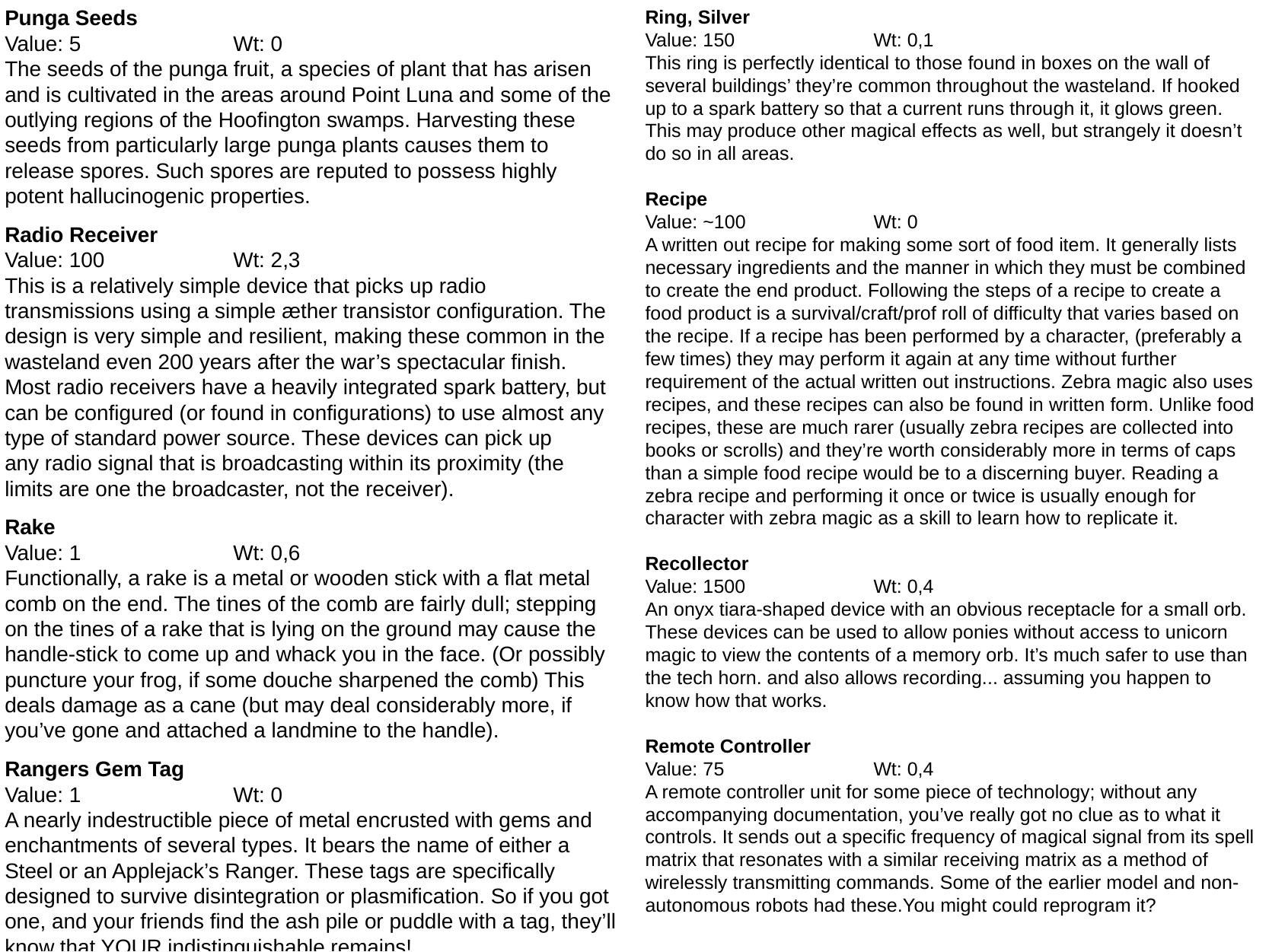

Punga Seeds
Value: 5		Wt: 0
The seeds of the punga fruit, a species of plant that has arisen and is cultivated in the areas around Point Luna and some of the outlying regions of the Hoofington swamps. Harvesting these seeds from particularly large punga plants causes them to release spores. Such spores are reputed to possess highly potent hallucinogenic properties.

Radio Receiver
Value: 100		Wt: 2,3
This is a relatively simple device that picks up radio transmissions using a simple ӕther transistor configuration. The design is very simple and resilient, making these common in the wasteland even 200 years after the war’s spectacular finish. Most radio receivers have a heavily integrated spark battery, but can be configured (or found in configurations) to use almost any type of standard power source. These devices can pick up
any radio signal that is broadcasting within its proximity (the limits are one the broadcaster, not the receiver).

Rake
Value: 1		Wt: 0,6
Functionally, a rake is a metal or wooden stick with a flat metal comb on the end. The tines of the comb are fairly dull; stepping on the tines of a rake that is lying on the ground may cause the handle-stick to come up and whack you in the face. (Or possibly puncture your frog, if some douche sharpened the comb) This deals damage as a cane (but may deal considerably more, if you’ve gone and attached a landmine to the handle).

Rangers Gem Tag
Value: 1		Wt: 0
A nearly indestructible piece of metal encrusted with gems and enchantments of several types. It bears the name of either a Steel or an Applejack’s Ranger. These tags are specifically designed to survive disintegration or plasmification. So if you got one, and your friends find the ash pile or puddle with a tag, they’ll know that YOUR indistinguishable remains!

Ring, Silver
Value: 150		Wt: 0,1
This ring is perfectly identical to those found in boxes on the wall of several buildings’ they’re common throughout the wasteland. If hooked up to a spark battery so that a current runs through it, it glows green. This may produce other magical effects as well, but strangely it doesn’t do so in all areas.

Recipe
Value: ~100		Wt: 0
A written out recipe for making some sort of food item. It generally lists necessary ingredients and the manner in which they must be combined to create the end product. Following the steps of a recipe to create a food product is a survival/craft/prof roll of difficulty that varies based on the recipe. If a recipe has been performed by a character, (preferably a few times) they may perform it again at any time without further requirement of the actual written out instructions. Zebra magic also uses recipes, and these recipes can also be found in written form. Unlike food recipes, these are much rarer (usually zebra recipes are collected into books or scrolls) and they’re worth considerably more in terms of caps than a simple food recipe would be to a discerning buyer. Reading a zebra recipe and performing it once or twice is usually enough for character with zebra magic as a skill to learn how to replicate it.

Recollector
Value: 1500		Wt: 0,4
An onyx tiara-shaped device with an obvious receptacle for a small orb. These devices can be used to allow ponies without access to unicorn magic to view the contents of a memory orb. It’s much safer to use than the tech horn. and also allows recording... assuming you happen to know how that works.

Remote Controller
Value: 75		Wt: 0,4
A remote controller unit for some piece of technology; without any accompanying documentation, you’ve really got no clue as to what it controls. It sends out a specific frequency of magical signal from its spell matrix that resonates with a similar receiving matrix as a method of wirelessly transmitting commands. Some of the earlier model and non-autonomous robots had these.You might could reprogram it?